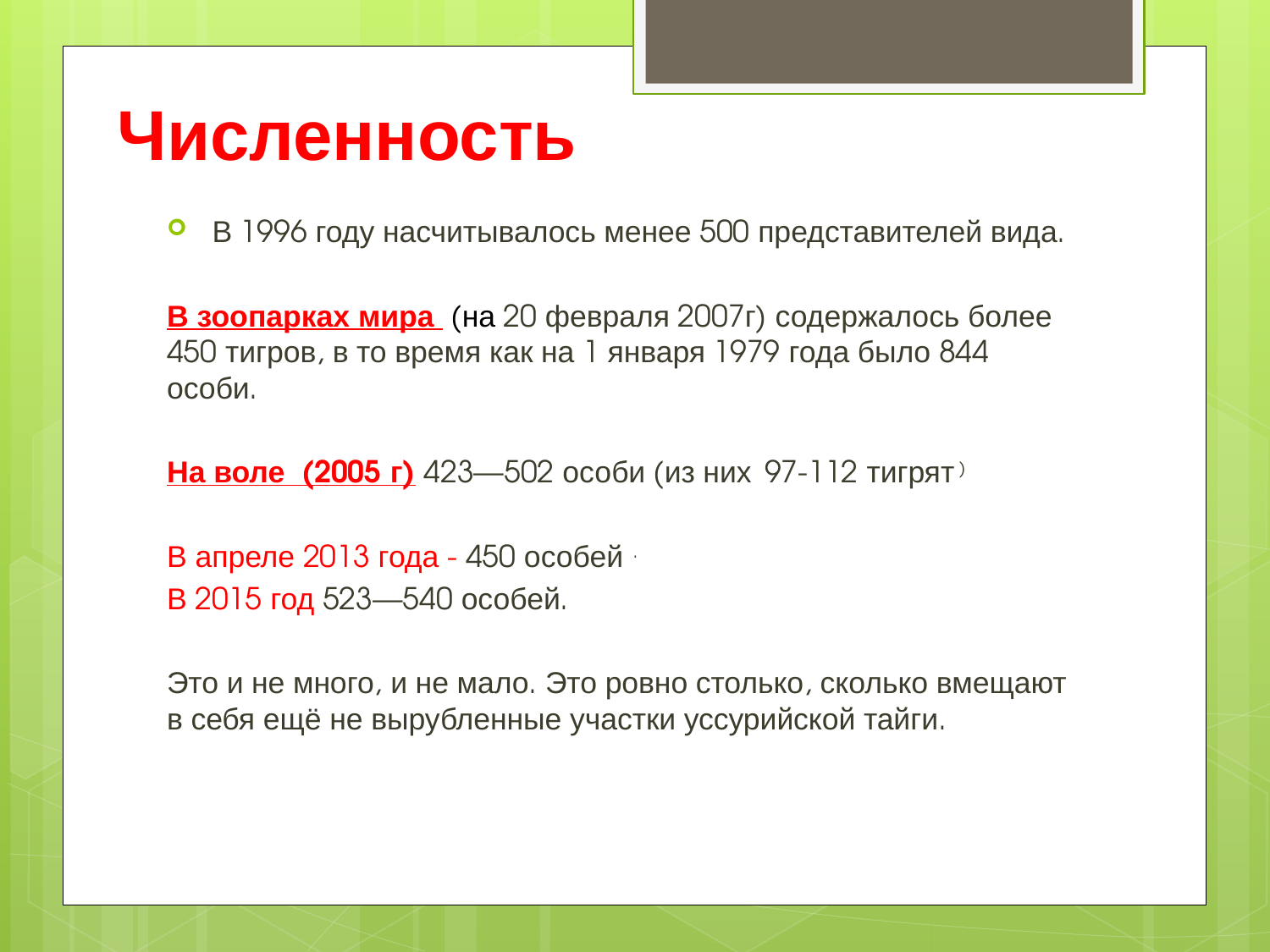

# Численность
 В 1996 году насчитывалось менее 500 представителей вида.

В зоопарках мира  (на 20 февраля 2007г) содержалось более 450 тигров, в то время как на 1 января 1979 года было 844 особи.

На воле  (2005 г) 423—502 особи (из них  97-112 тигрят )

В апреле 2013 года - 450 особей  .
В 2015 год 523—540 особей.

Это и не много, и не мало. Это ровно столько, сколько вмещают в себя ещё не вырубленные участки уссурийской тайги.